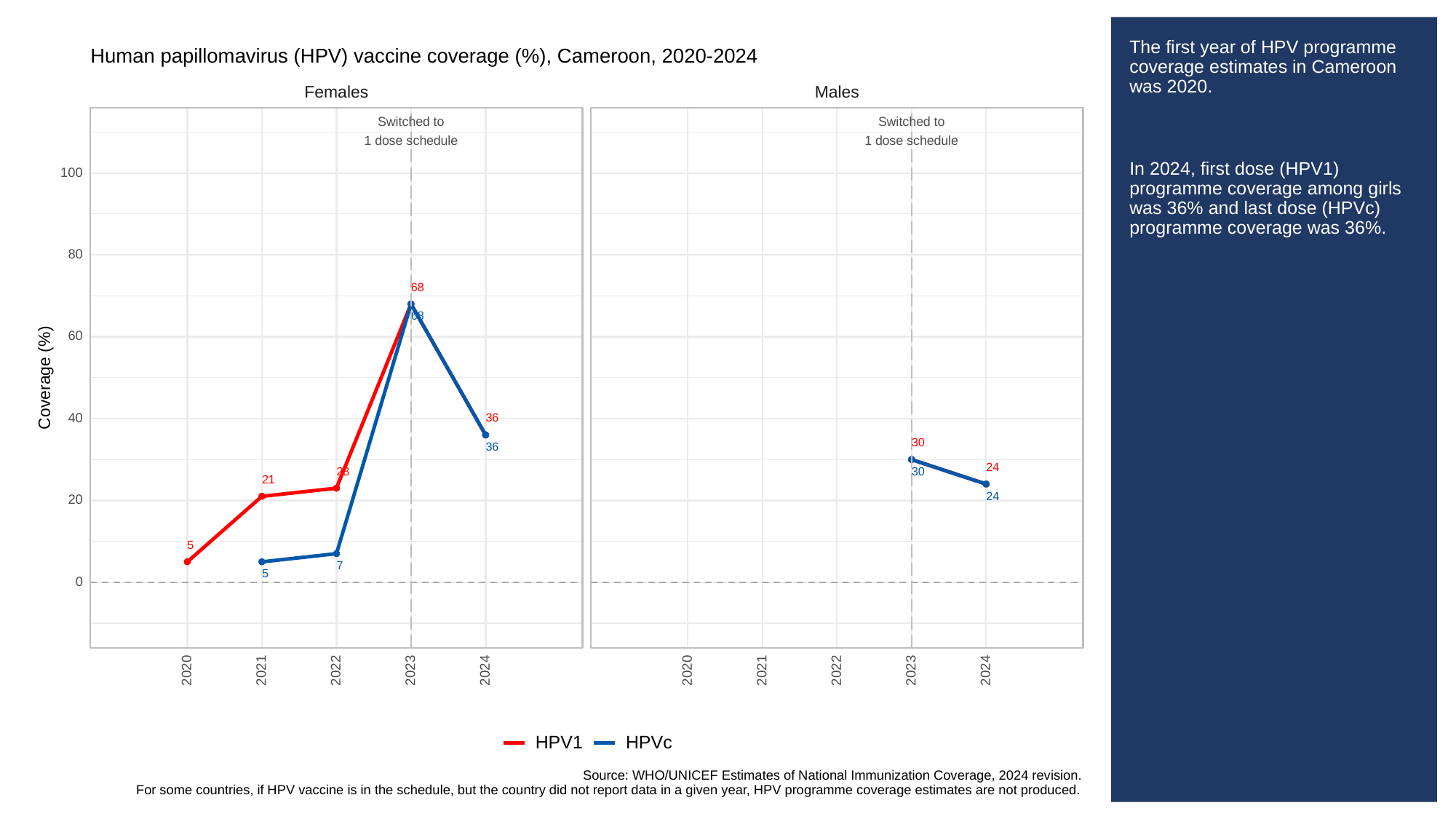

# The first year of HPV programme coverage estimates in Cameroon was 2020.

In 2024, first dose (HPV1) programme coverage among girls was 36% and last dose (HPVc) programme coverage was 36%.

Human papillomavirus (HPV) vaccine coverage (%), Cameroon, 2020-2024
Females
Males

Switched to
Switched to

1 dose schedule
1 dose schedule
100

80

68

68
60

Coverage (%)

40
36

30
36

24
23
30
21

24

20

5

7
5
0

2023
2023
2020
2021
2022
2024
2020
2021
2022
2024
HPVc
HPV1

Source: WHO/UNICEF Estimates of National Immunization Coverage, 2024 revision.
For some countries, if HPV vaccine is in the schedule, but the country did not report data in a given year, HPV programme coverage estimates are not produced.